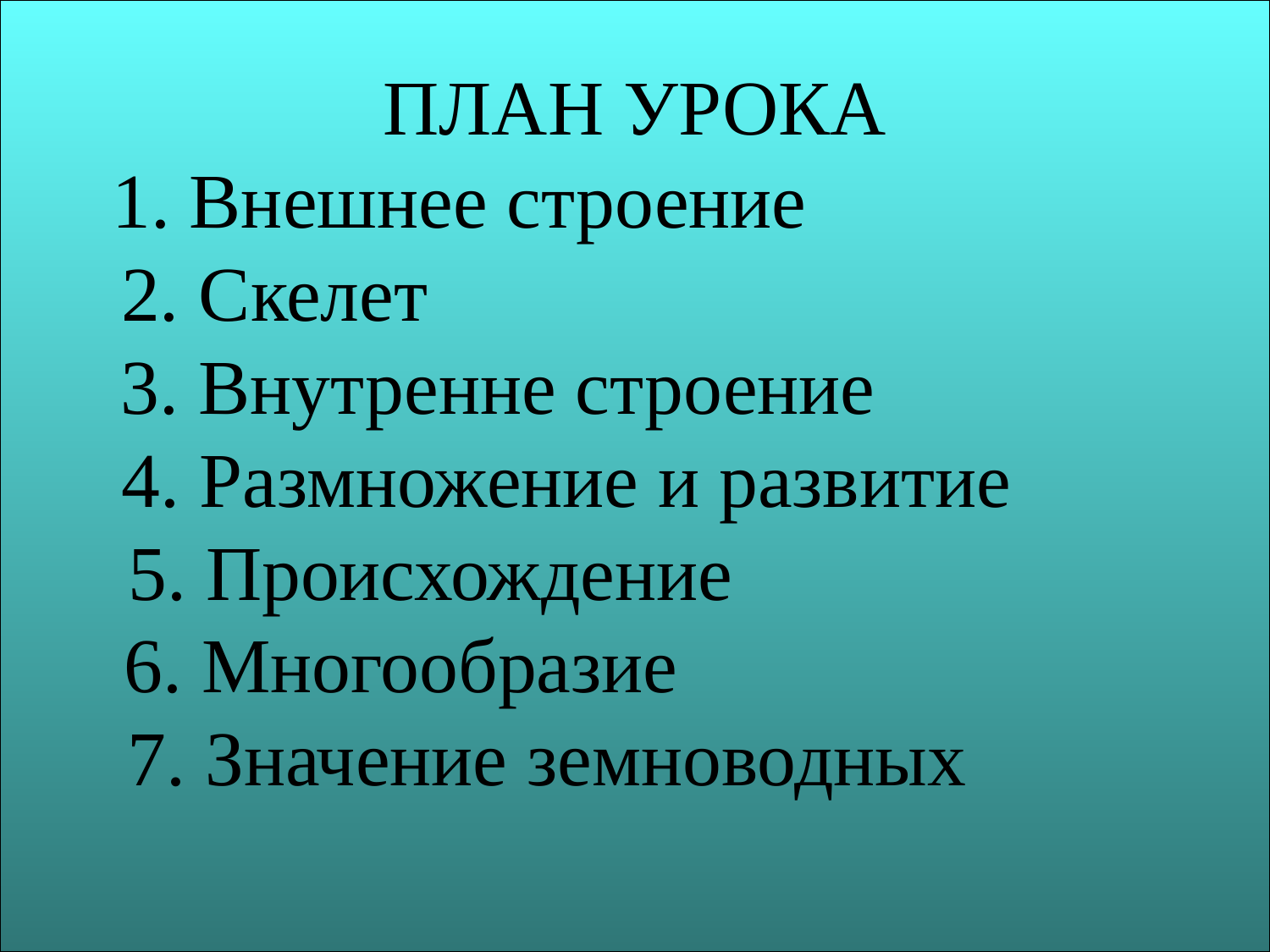

ПЛАН УРОКА
1. Внешнее строение
2. Скелет
             3. Внутренне строение
4. Размножение и развитие
  5. Происхождение
6. Многообразие
7. Значение земноводных